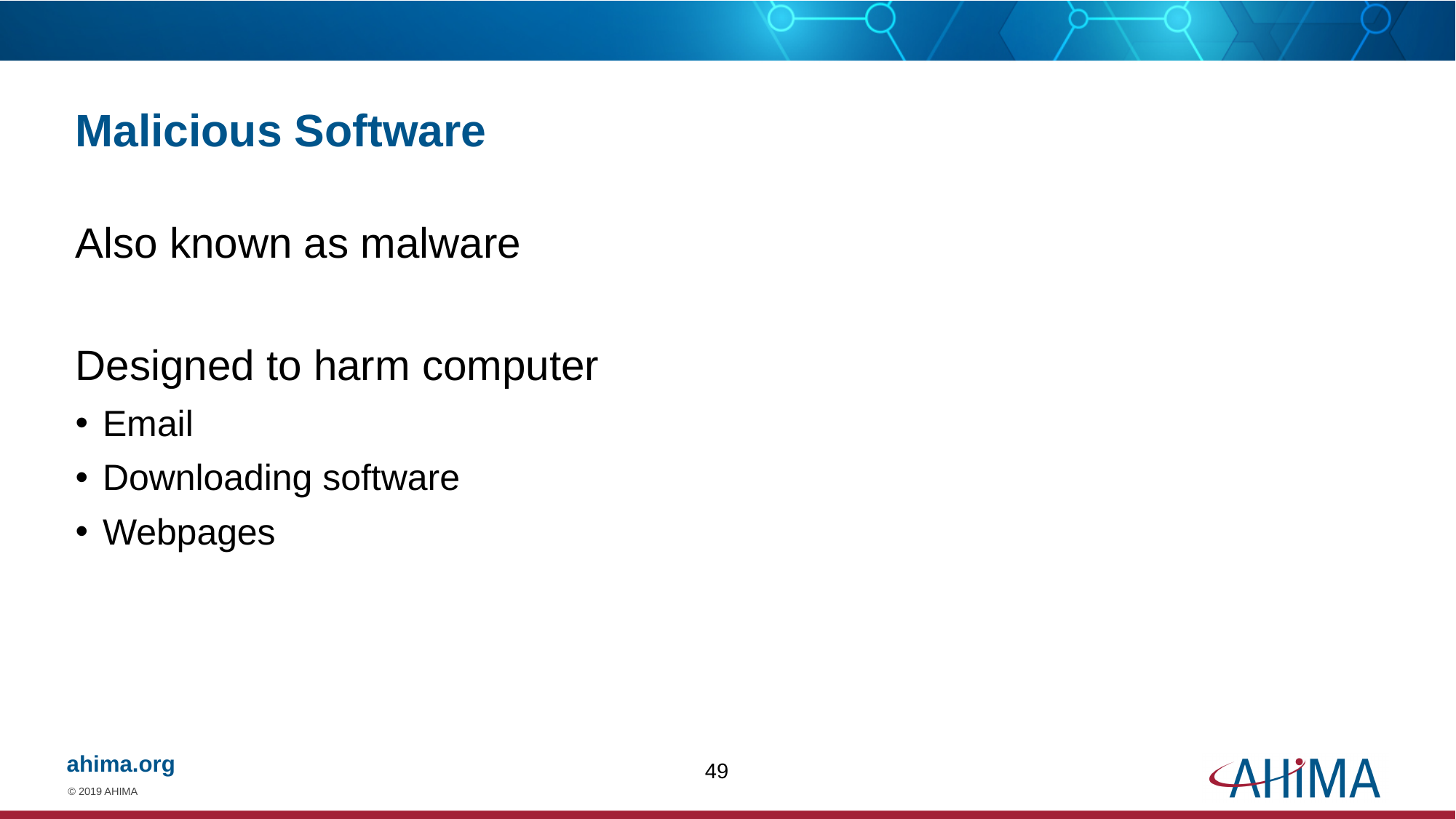

# Malicious Software
Also known as malware

Designed to harm computer
Email
Downloading software
Webpages